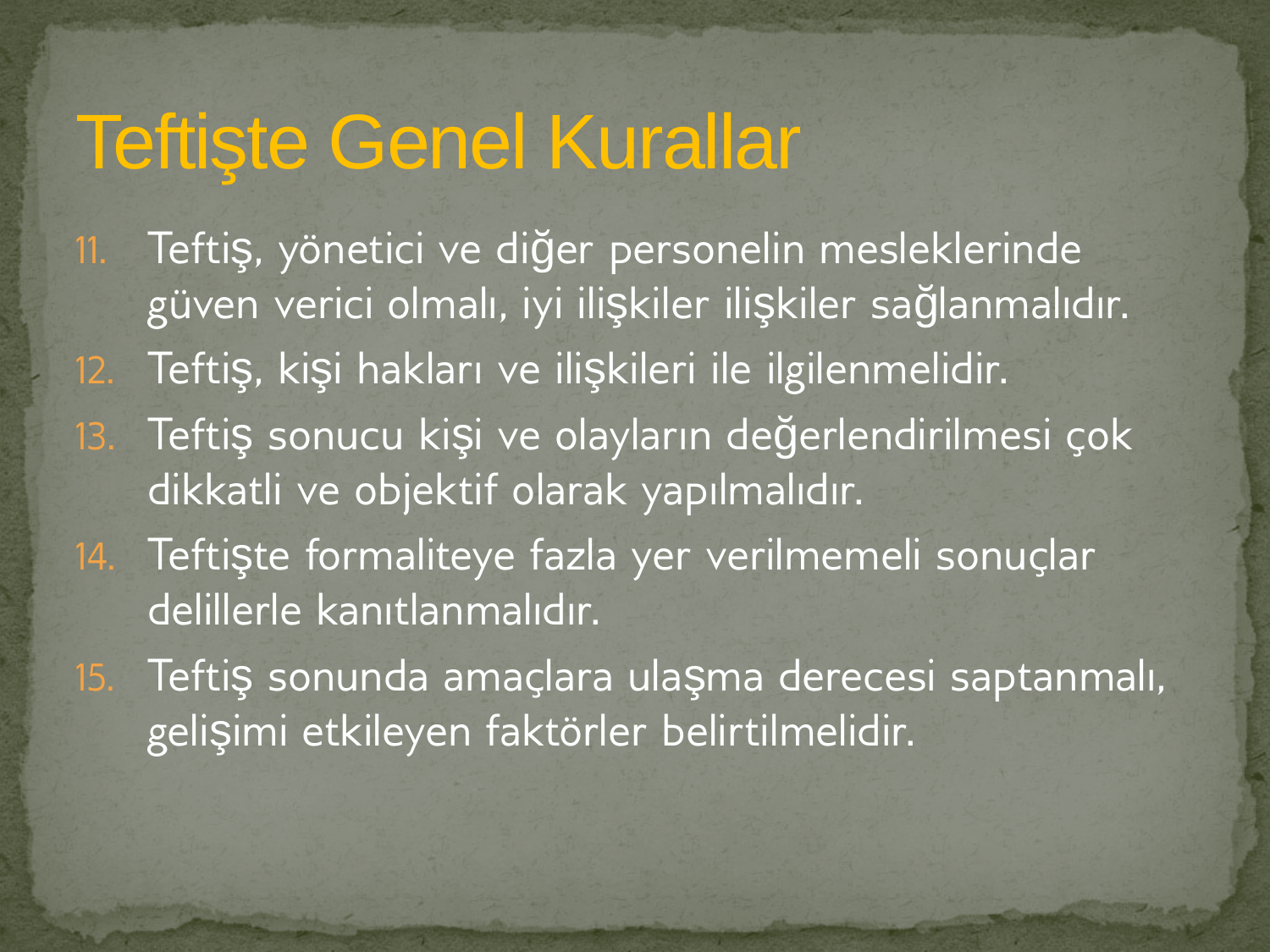

# Teftişte Genel Kurallar
Teftiş, yönetici ve diğer personelin mesleklerinde güven verici olmalı, iyi ilişkiler ilişkiler sağlanmalıdır.
Teftiş, kişi hakları ve ilişkileri ile ilgilenmelidir.
Teftiş sonucu kişi ve olayların değerlendirilmesi çok dikkatli ve objektif olarak yapılmalıdır.
Teftişte formaliteye fazla yer verilmemeli sonuçlar delillerle kanıtlanmalıdır.
Teftiş sonunda amaçlara ulaşma derecesi saptanmalı, gelişimi etkileyen faktörler belirtilmelidir.